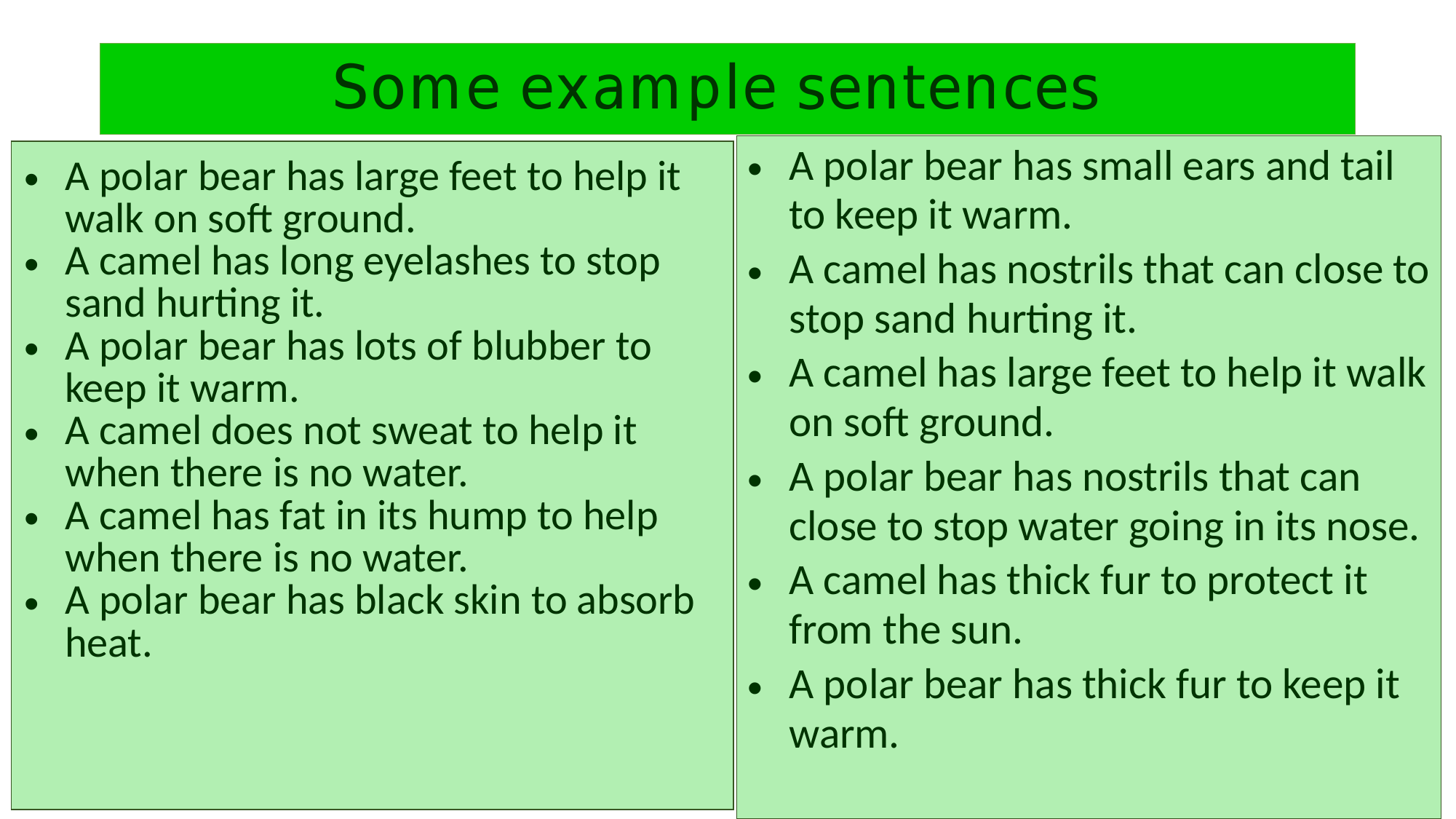

# Some example sentences
A polar bear has small ears and tail to keep it warm.
A camel has nostrils that can close to stop sand hurting it.
A camel has large feet to help it walk on soft ground.
A polar bear has nostrils that can close to stop water going in its nose.
A camel has thick fur to protect it from the sun.
A polar bear has thick fur to keep it warm.

| A polar bear has large feet to help it walk on soft ground. A camel has long eyelashes to stop sand hurting it. A polar bear has lots of blubber to keep it warm. A camel does not sweat to help it when there is no water. A camel has fat in its hump to help when there is no water. A polar bear has black skin to absorb heat. |
| --- |